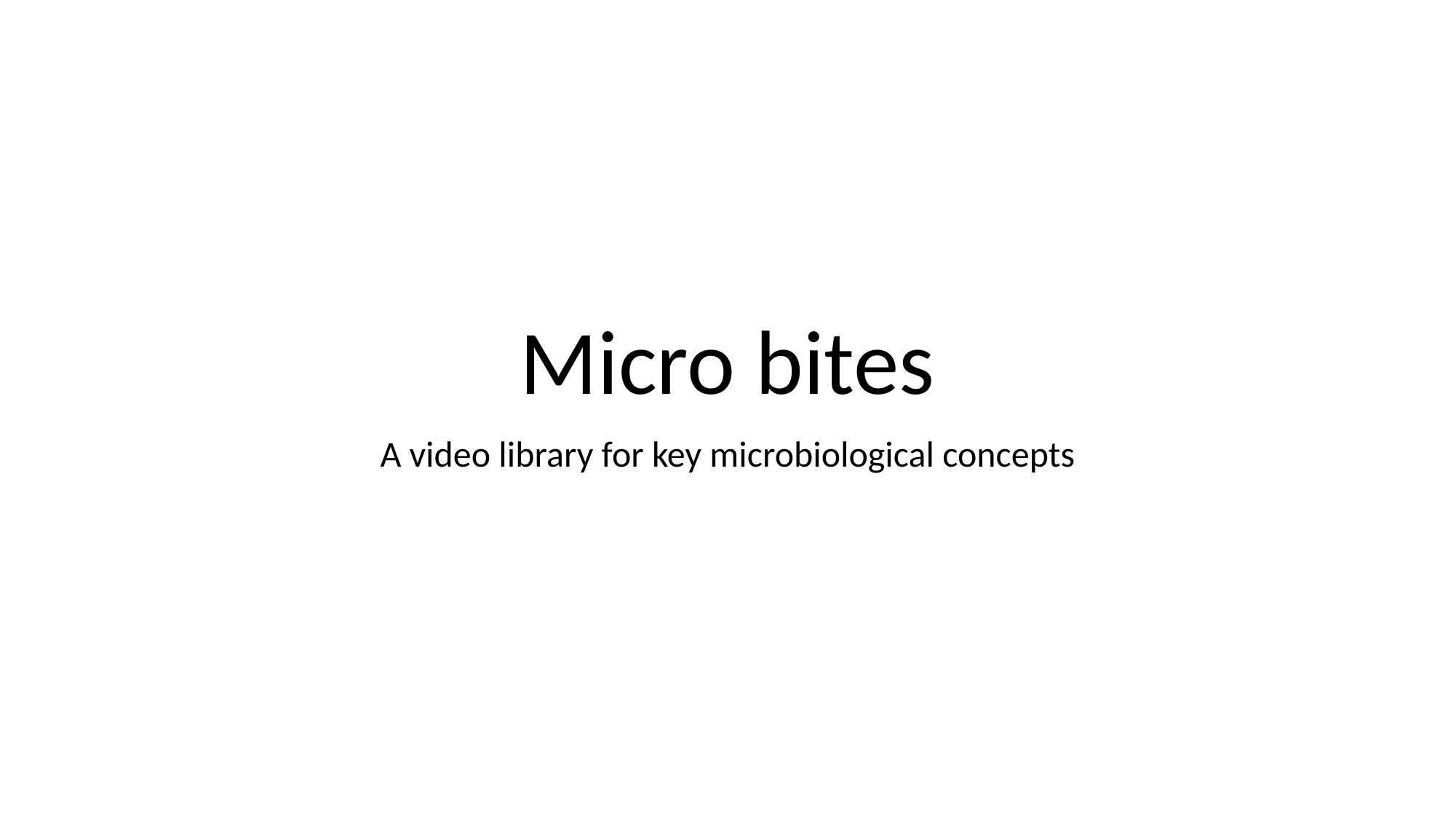

# Micro bites
A video library for key microbiological concepts